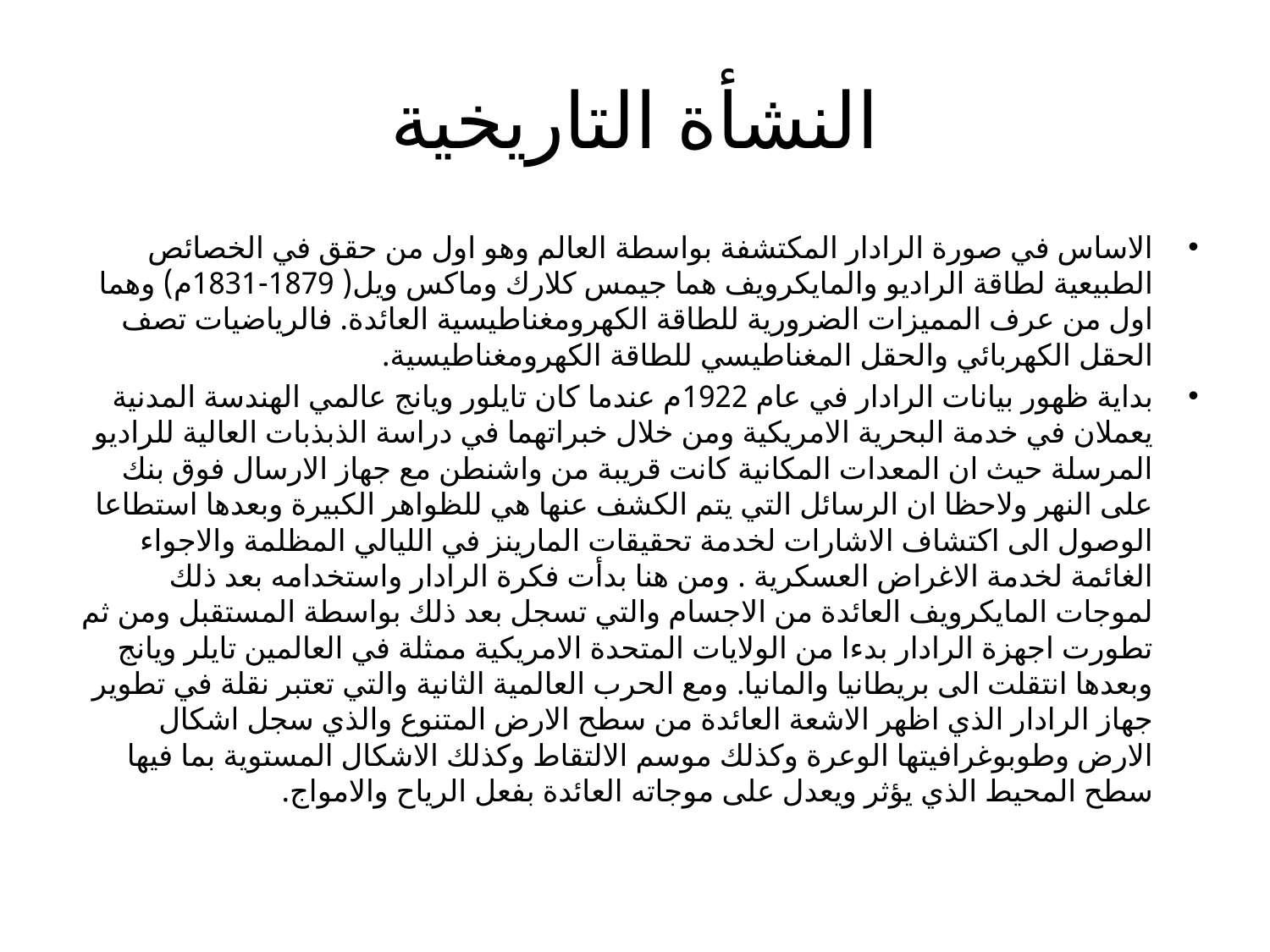

# النشأة التاريخية
الاساس في صورة الرادار المكتشفة بواسطة العالم وهو اول من حقق في الخصائص الطبيعية لطاقة الراديو والمايكرويف هما جيمس كلارك وماكس ويل( 1879-1831م) وهما اول من عرف المميزات الضرورية للطاقة الكهرومغناطيسية العائدة. فالرياضيات تصف الحقل الكهربائي والحقل المغناطيسي للطاقة الكهرومغناطيسية.
بداية ظهور بيانات الرادار في عام 1922م عندما كان تايلور ويانج عالمي الهندسة المدنية يعملان في خدمة البحرية الامريكية ومن خلال خبراتهما في دراسة الذبذبات العالية للراديو المرسلة حيث ان المعدات المكانية كانت قريبة من واشنطن مع جهاز الارسال فوق بنك على النهر ولاحظا ان الرسائل التي يتم الكشف عنها هي للظواهر الكبيرة وبعدها استطاعا الوصول الى اكتشاف الاشارات لخدمة تحقيقات المارينز في الليالي المظلمة والاجواء الغائمة لخدمة الاغراض العسكرية . ومن هنا بدأت فكرة الرادار واستخدامه بعد ذلك لموجات المايكرويف العائدة من الاجسام والتي تسجل بعد ذلك بواسطة المستقبل ومن ثم تطورت اجهزة الرادار بدءا من الولايات المتحدة الامريكية ممثلة في العالمين تايلر ويانج وبعدها انتقلت الى بريطانيا والمانيا. ومع الحرب العالمية الثانية والتي تعتبر نقلة في تطوير جهاز الرادار الذي اظهر الاشعة العائدة من سطح الارض المتنوع والذي سجل اشكال الارض وطوبوغرافيتها الوعرة وكذلك موسم الالتقاط وكذلك الاشكال المستوية بما فيها سطح المحيط الذي يؤثر ويعدل على موجاته العائدة بفعل الرياح والامواج.